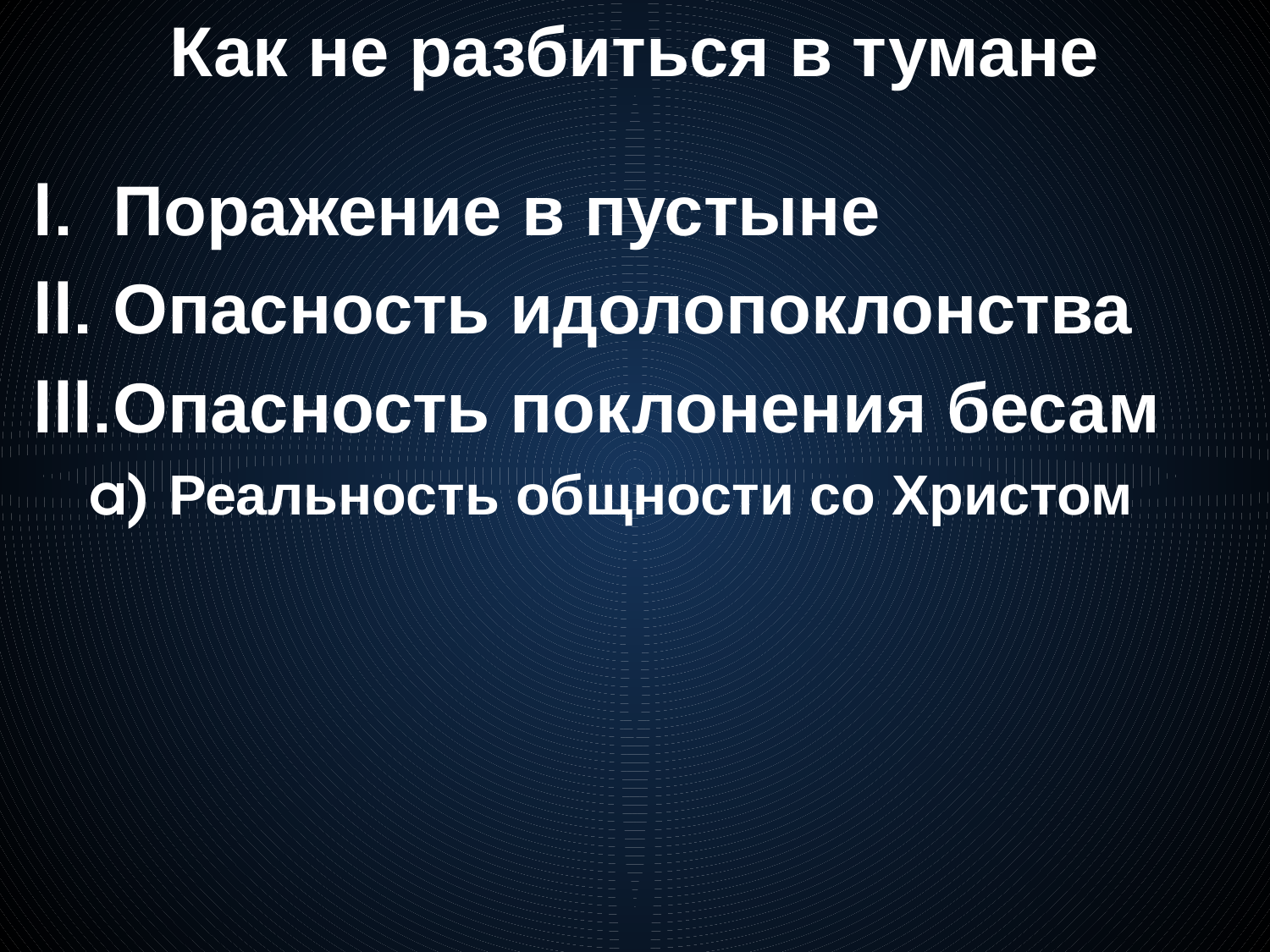

# Как не разбиться в тумане
Поражение в пустыне
Опасность идолопоклонства
Опасность поклонения бесам
Реальность общности со Христом